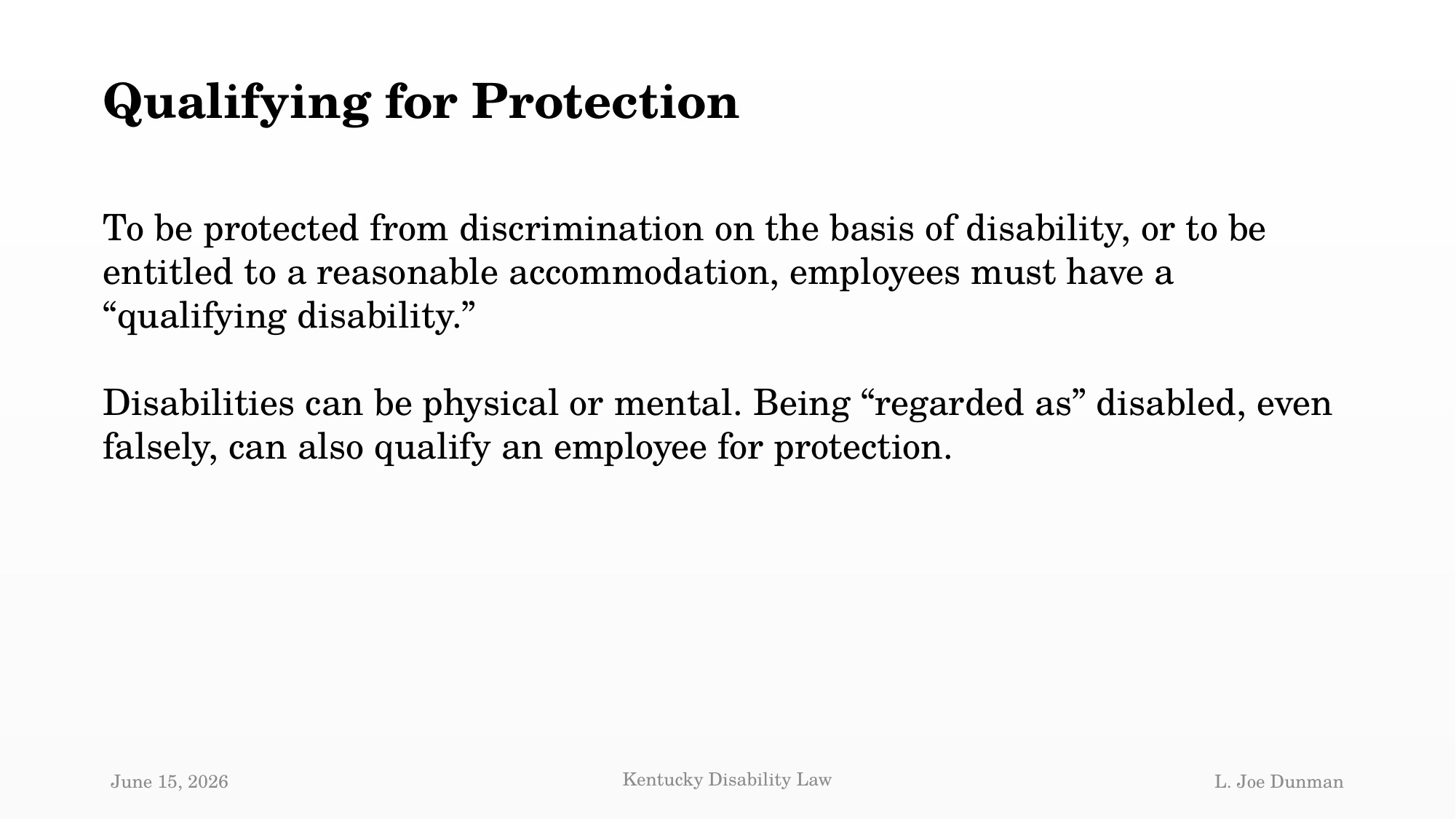

Qualifying for Protection

To be protected from discrimination on the basis of disability, or to be entitled to a reasonable accommodation, employees must have a “qualifying disability.”

Disabilities can be physical or mental. Being “regarded as” disabled, even falsely, can also qualify an employee for protection.
June 15, 2026
Kentucky Disability Law
L. Joe Dunman